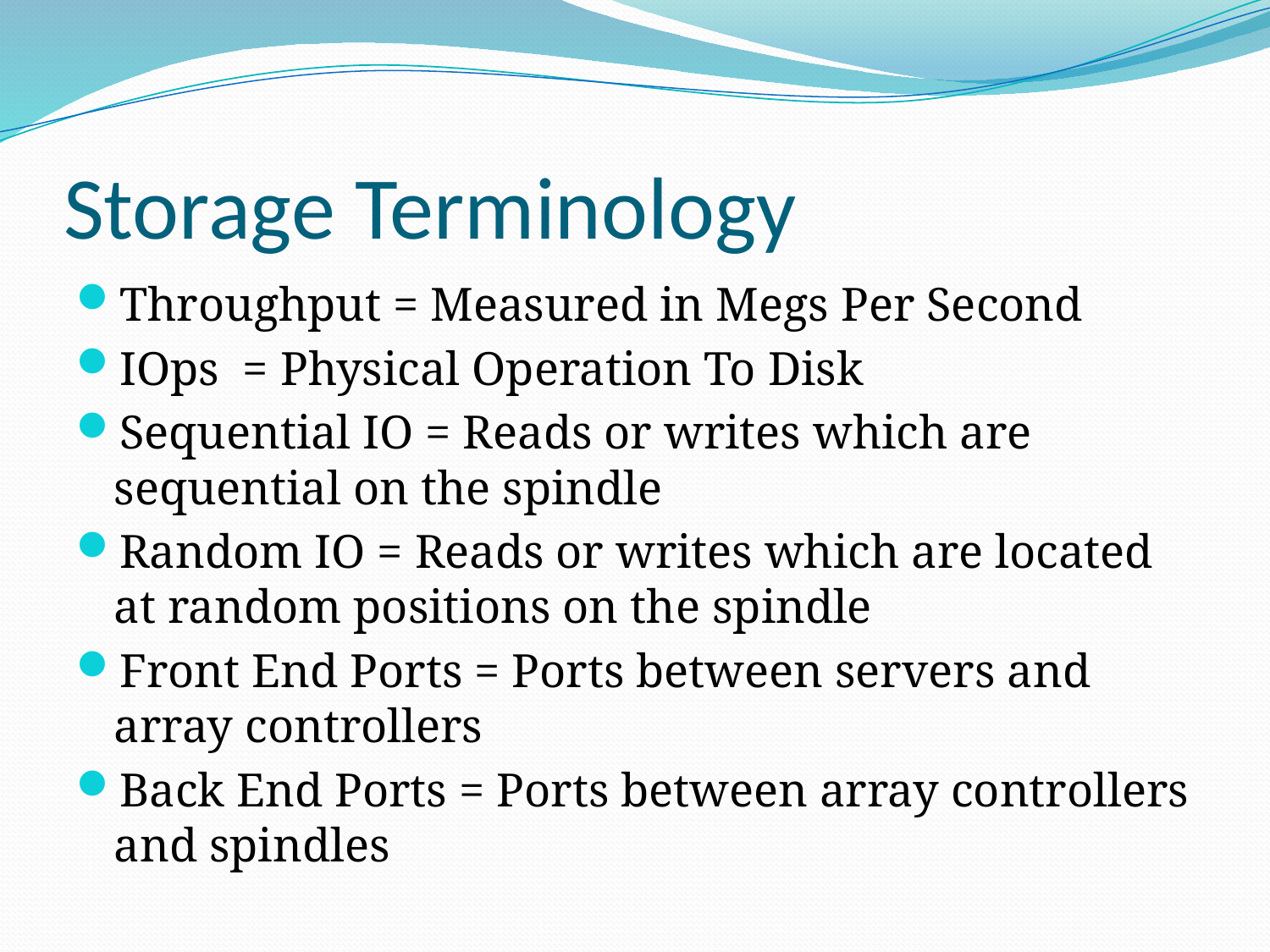

# Storage Terminology
Throughput = Measured in Megs Per Second
IOps  = Physical Operation To Disk
Sequential IO = Reads or writes which are sequential on the spindle
Random IO = Reads or writes which are located at random positions on the spindle
Front End Ports = Ports between servers and array controllers
Back End Ports = Ports between array controllers and spindles